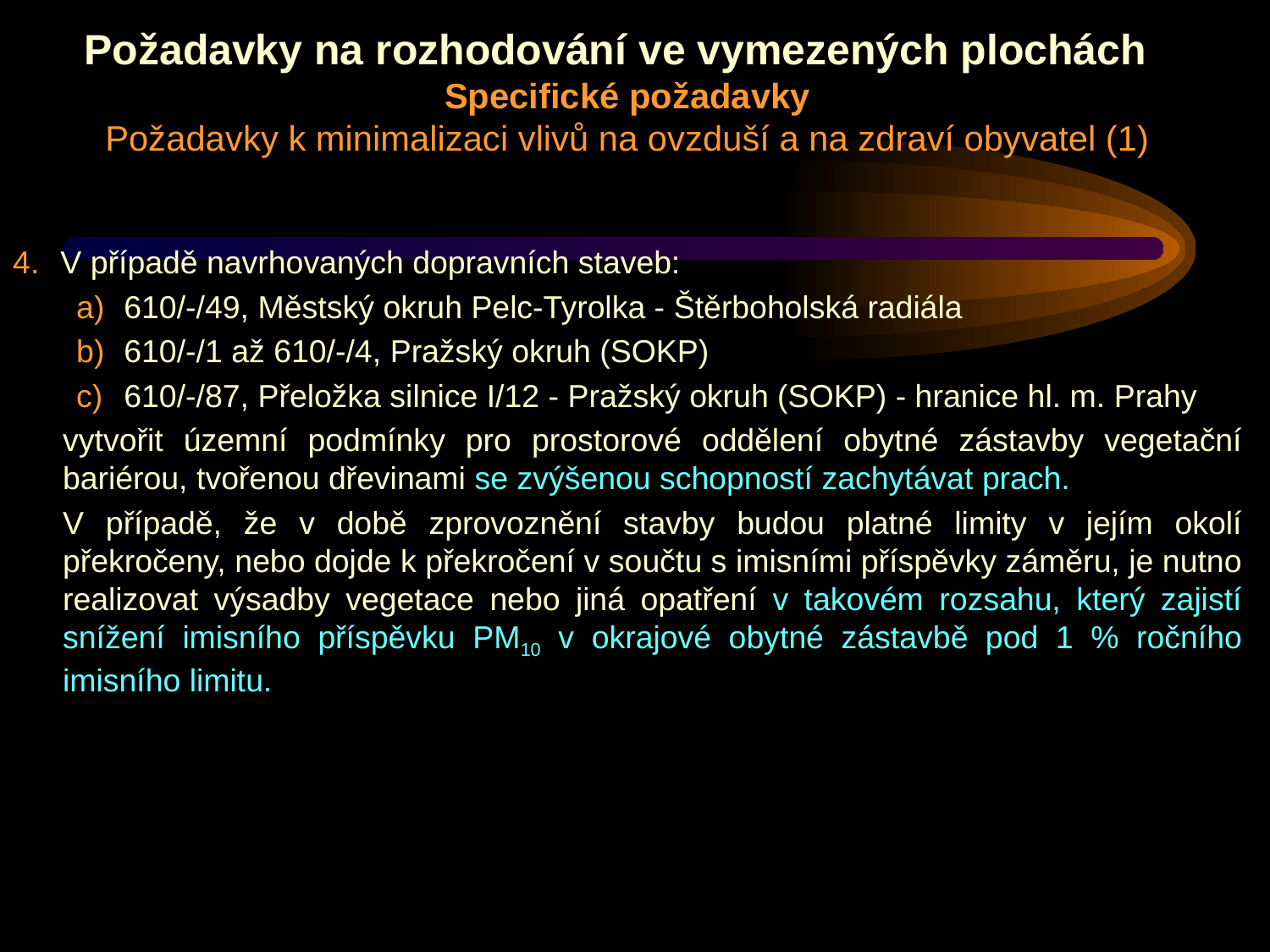

# Požadavky na rozhodování ve vymezených plochách Specifické požadavky Požadavky k minimalizaci vlivů na ovzduší a na zdraví obyvatel (1)
V případě navrhovaných dopravních staveb:
610/-/49, Městský okruh Pelc-Tyrolka - Štěrboholská radiála
610/-/1 až 610/-/4, Pražský okruh (SOKP)
610/-/87, Přeložka silnice I/12 - Pražský okruh (SOKP) - hranice hl. m. Prahy
vytvořit územní podmínky pro prostorové oddělení obytné zástavby vegetační bariérou, tvořenou dřevinami se zvýšenou schopností zachytávat prach.
V případě, že v době zprovoznění stavby budou platné limity v jejím okolí překročeny, nebo dojde k překročení v součtu s imisními příspěvky záměru, je nutno realizovat výsadby vegetace nebo jiná opatření v takovém rozsahu, který zajistí snížení imisního příspěvku PM10 v okrajové obytné zástavbě pod 1 % ročního imisního limitu.